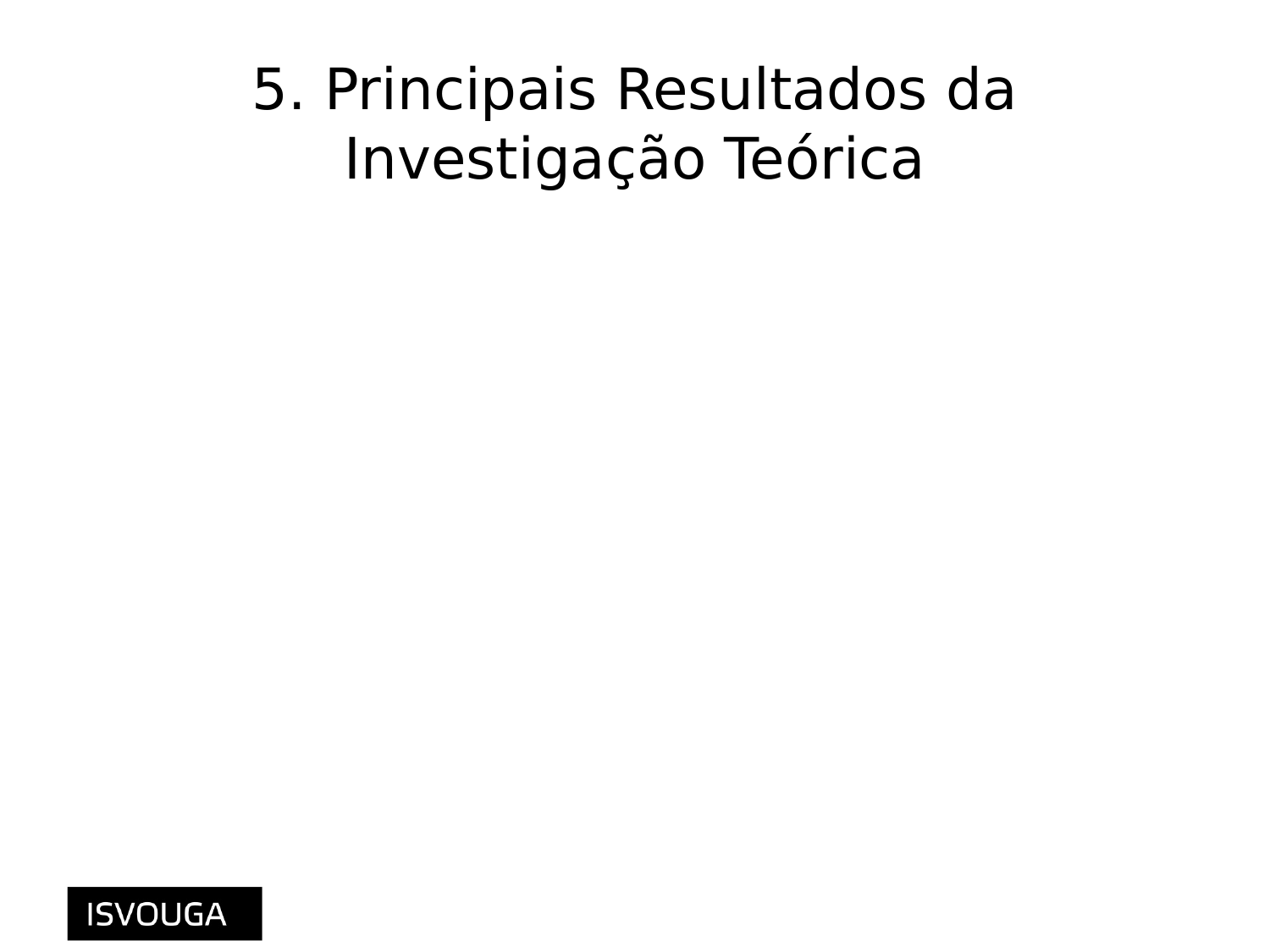

# 5. Principais Resultados da Investigação Teórica